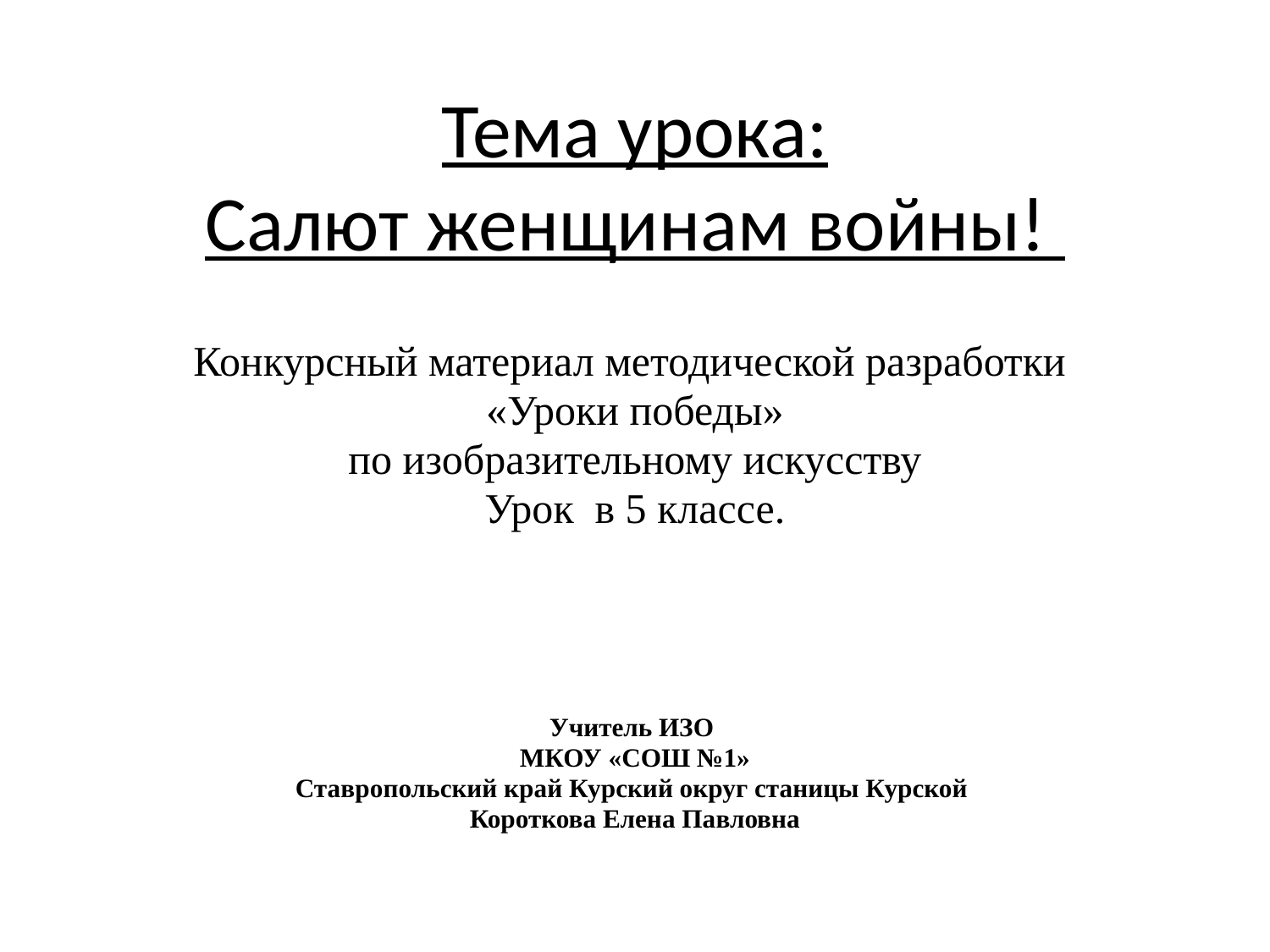

# Тема урока: Салют женщинам войны!
Конкурсный материал методической разработки
«Уроки победы»
по изобразительному искусству
Урок  в 5 классе.

Учитель ИЗО
МКОУ «СОШ №1»
Ставропольский край Курский округ станицы Курской
Короткова Елена Павловна